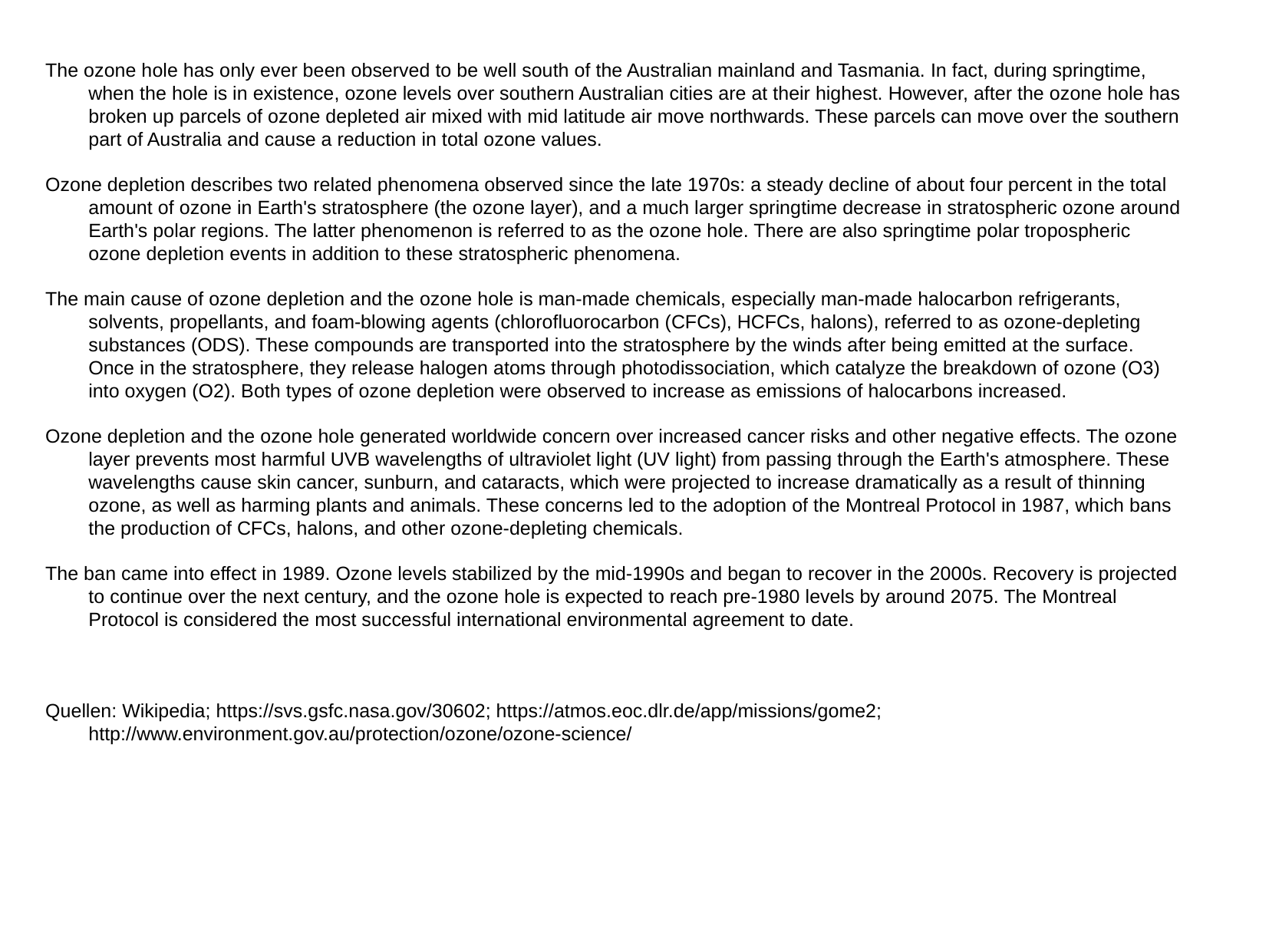

# The ozone hole has only ever been observed to be well south of the Australian mainland and Tasmania. In fact, during springtime, when the hole is in existence, ozone levels over southern Australian cities are at their highest. However, after the ozone hole has broken up parcels of ozone depleted air mixed with mid latitude air move northwards. These parcels can move over the southern part of Australia and cause a reduction in total ozone values.
Ozone depletion describes two related phenomena observed since the late 1970s: a steady decline of about four percent in the total amount of ozone in Earth's stratosphere (the ozone layer), and a much larger springtime decrease in stratospheric ozone around Earth's polar regions. The latter phenomenon is referred to as the ozone hole. There are also springtime polar tropospheric ozone depletion events in addition to these stratospheric phenomena.
The main cause of ozone depletion and the ozone hole is man-made chemicals, especially man-made halocarbon refrigerants, solvents, propellants, and foam-blowing agents (chlorofluorocarbon (CFCs), HCFCs, halons), referred to as ozone-depleting substances (ODS). These compounds are transported into the stratosphere by the winds after being emitted at the surface. Once in the stratosphere, they release halogen atoms through photodissociation, which catalyze the breakdown of ozone (O3) into oxygen (O2). Both types of ozone depletion were observed to increase as emissions of halocarbons increased.
Ozone depletion and the ozone hole generated worldwide concern over increased cancer risks and other negative effects. The ozone layer prevents most harmful UVB wavelengths of ultraviolet light (UV light) from passing through the Earth's atmosphere. These wavelengths cause skin cancer, sunburn, and cataracts, which were projected to increase dramatically as a result of thinning ozone, as well as harming plants and animals. These concerns led to the adoption of the Montreal Protocol in 1987, which bans the production of CFCs, halons, and other ozone-depleting chemicals.
The ban came into effect in 1989. Ozone levels stabilized by the mid-1990s and began to recover in the 2000s. Recovery is projected to continue over the next century, and the ozone hole is expected to reach pre-1980 levels by around 2075. The Montreal Protocol is considered the most successful international environmental agreement to date.

Quellen: Wikipedia; https://svs.gsfc.nasa.gov/30602; https://atmos.eoc.dlr.de/app/missions/gome2; http://www.environment.gov.au/protection/ozone/ozone-science/